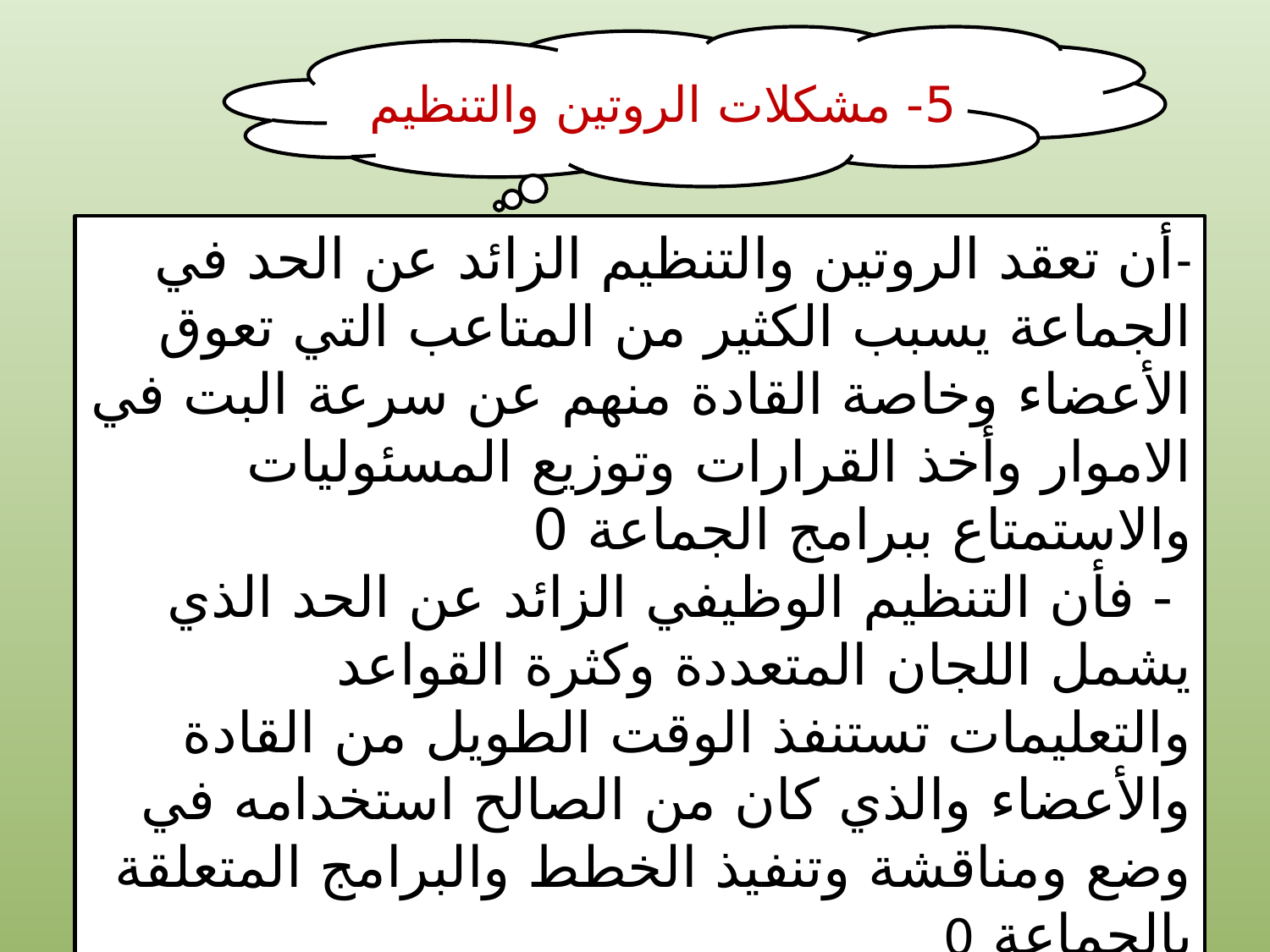

5- مشكلات الروتين والتنظيم
-أن تعقد الروتين والتنظيم الزائد عن الحد في الجماعة يسبب الكثير من المتاعب التي تعوق الأعضاء وخاصة القادة منهم عن سرعة البت في الاموار وأخذ القرارات وتوزيع المسئوليات والاستمتاع ببرامج الجماعة 0
 - فأن التنظيم الوظيفي الزائد عن الحد الذي يشمل اللجان المتعددة وكثرة القواعد والتعليمات تستنفذ الوقت الطويل من القادة والأعضاء والذي كان من الصالح استخدامه في وضع ومناقشة وتنفيذ الخطط والبرامج المتعلقة بالجماعة 0